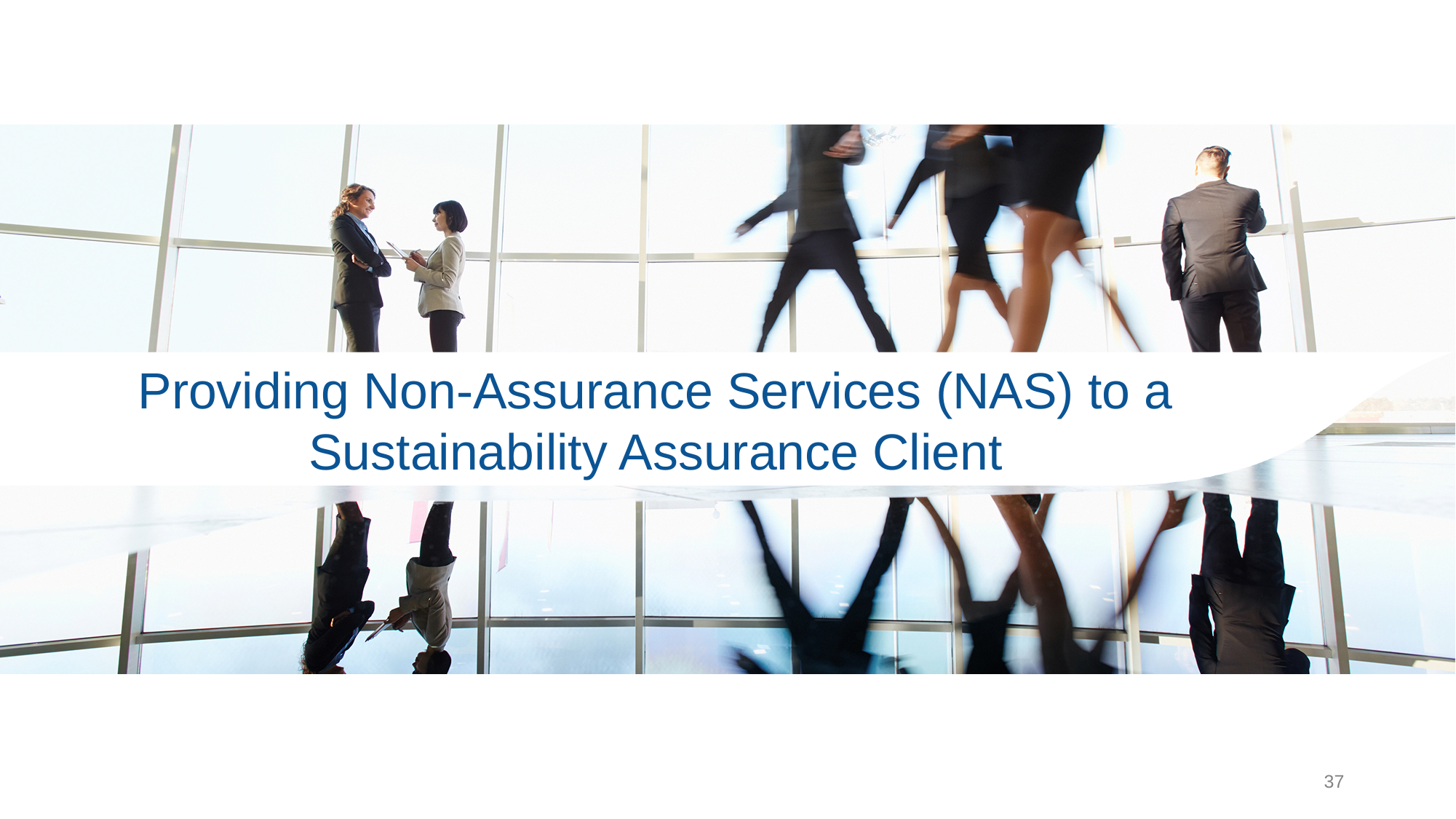

# Providing Non-Assurance Services (NAS) to a Sustainability Assurance Client
37